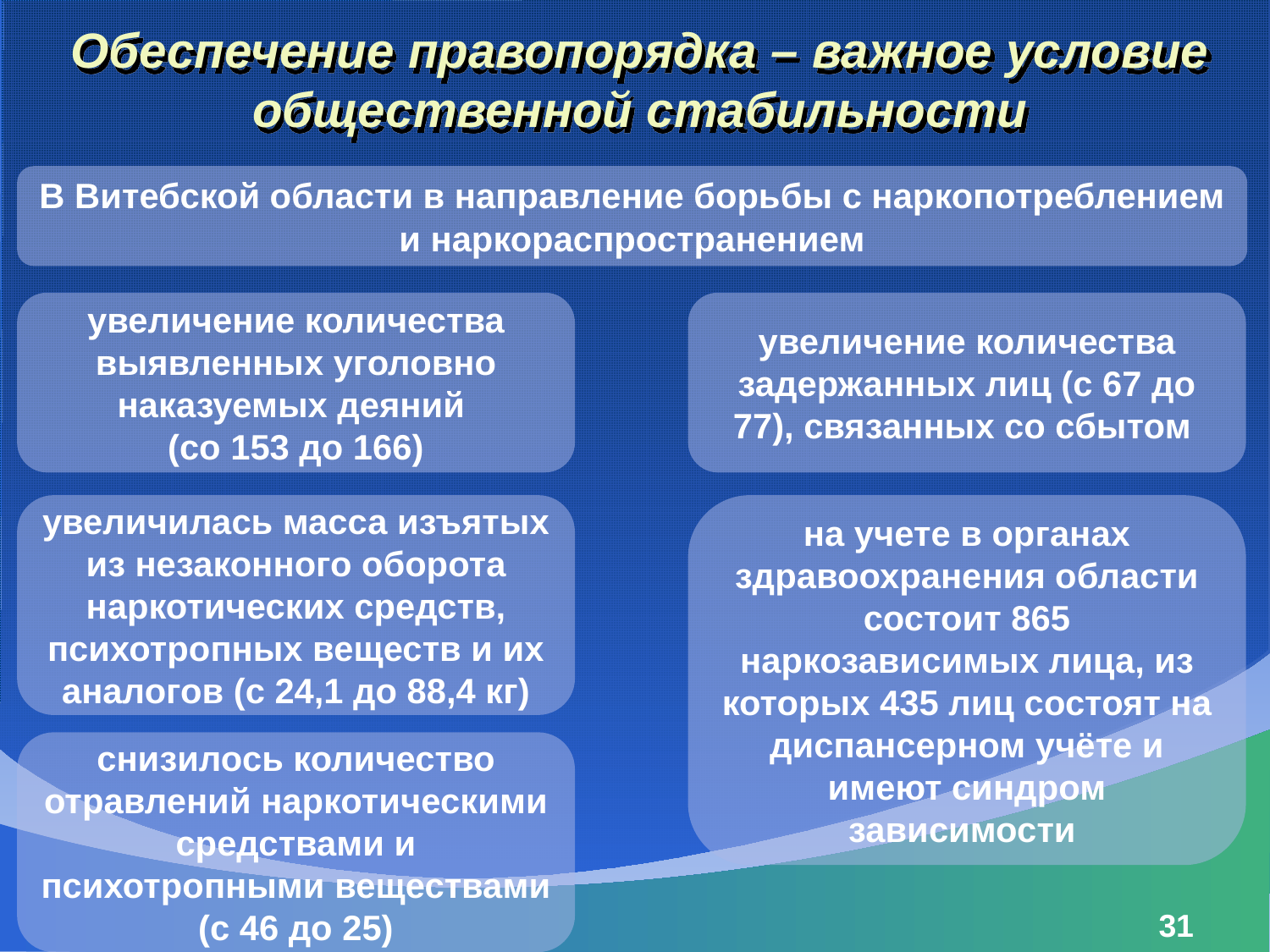

Обеспечение правопорядка – важное условие общественной стабильности
В Витебской области в направление борьбы с наркопотреблением и наркораспространением
увеличение количества выявленных уголовно наказуемых деяний
(со 153 до 166)
увеличение количества задержанных лиц (с 67 до 77), связанных со сбытом
увеличилась масса изъятых из незаконного оборота наркотических средств, психотропных веществ и их аналогов (с 24,1 до 88,4 кг)
на учете в органах здравоохранения области состоит 865 наркозависимых лица, из которых 435 лиц состоят на диспансерном учёте и имеют синдром зависимости
снизилось количество отравлений наркотическими средствами и психотропными веществами
(с 46 до 25)
31